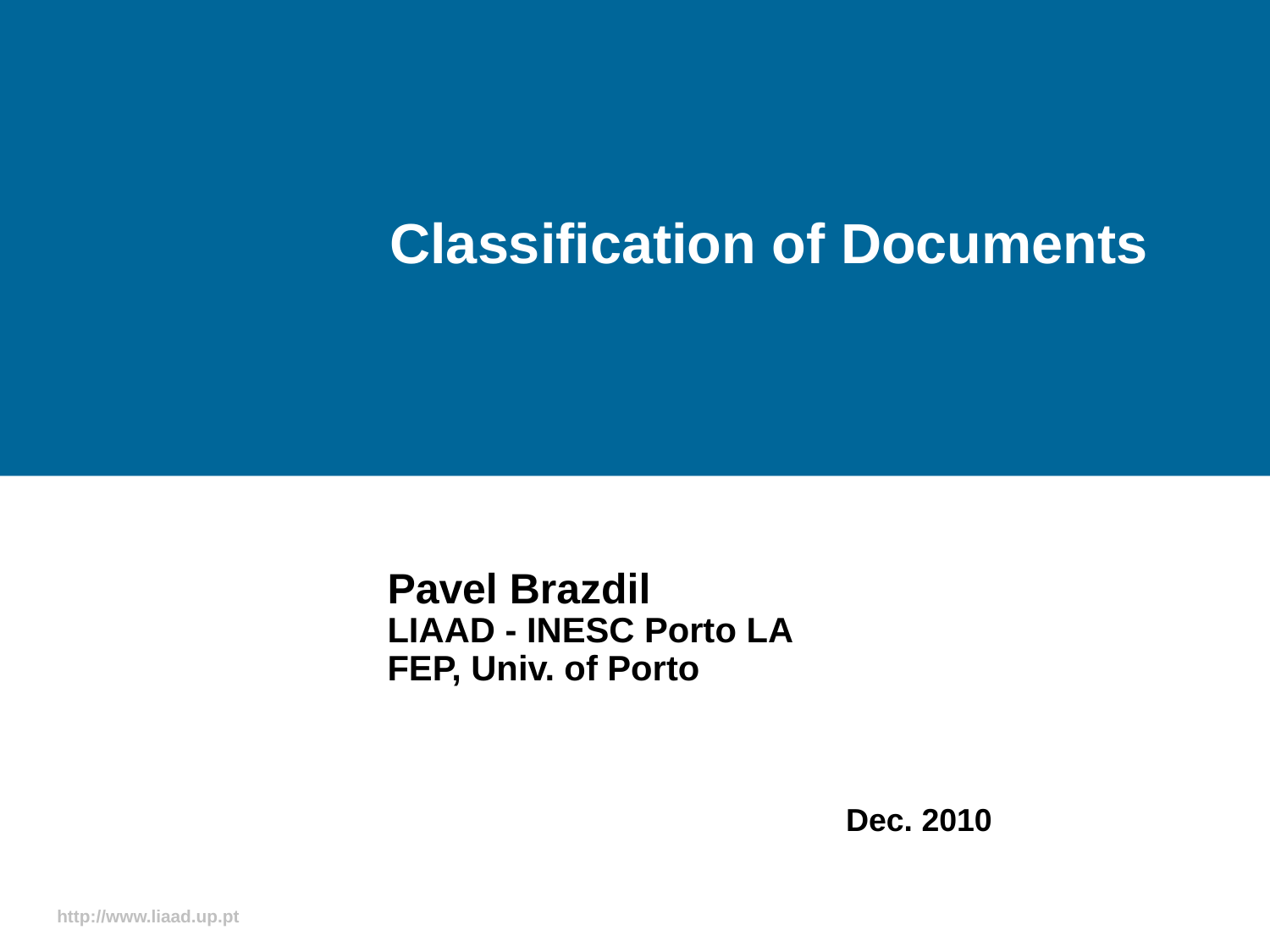

# Classification of Documents
Pavel Brazdil
LIAAD - INESC Porto LA
FEP, Univ. of Porto

Dec. 2010
http://www.liaad.up.pt